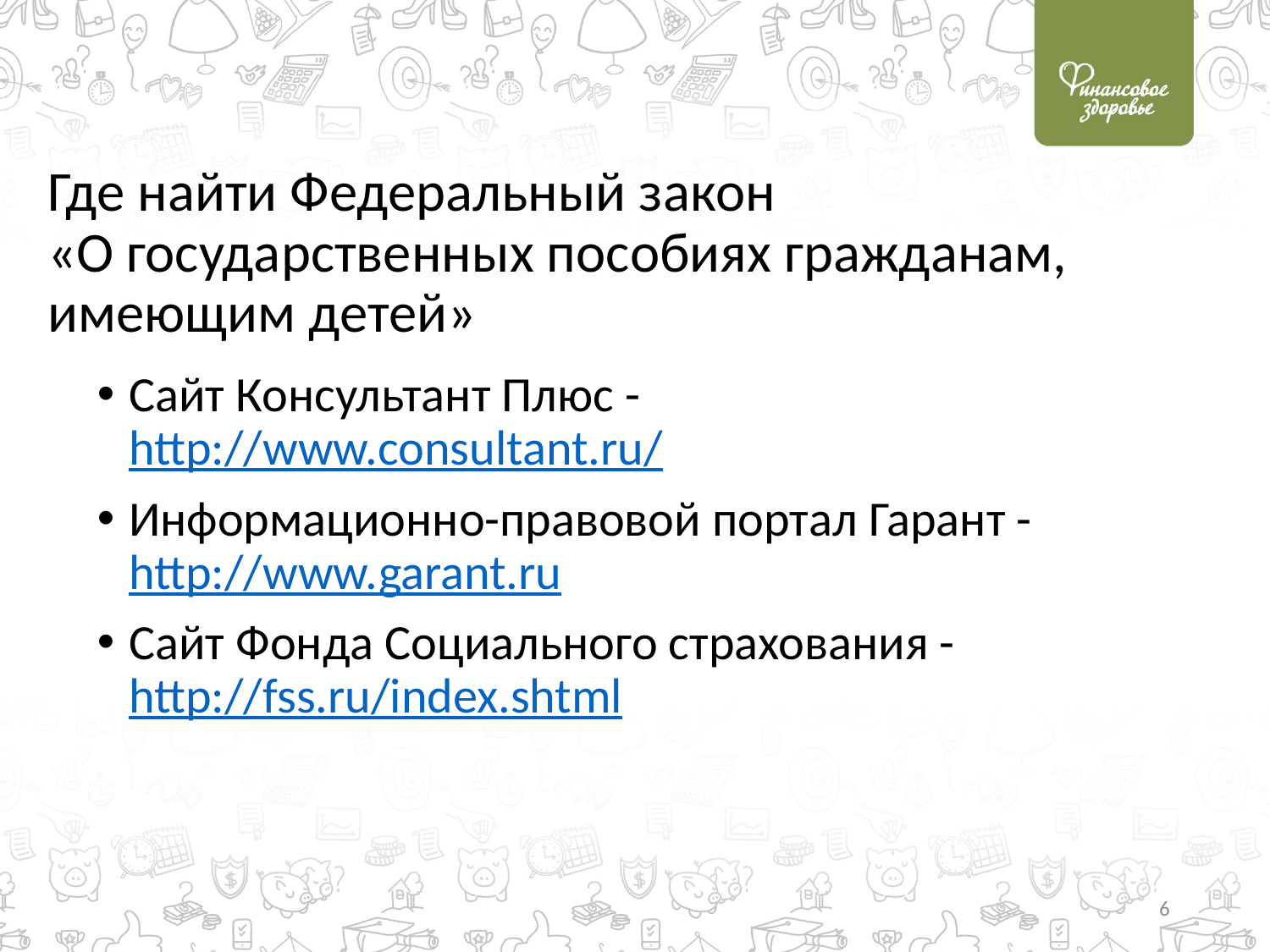

# Где найти Федеральный закон «О государственных пособиях гражданам, имеющим детей»
Сайт Консультант Плюс - http://www.consultant.ru/
Информационно-правовой портал Гарант - http://www.garant.ru
Сайт Фонда Социального страхования - http://fss.ru/index.shtml

6